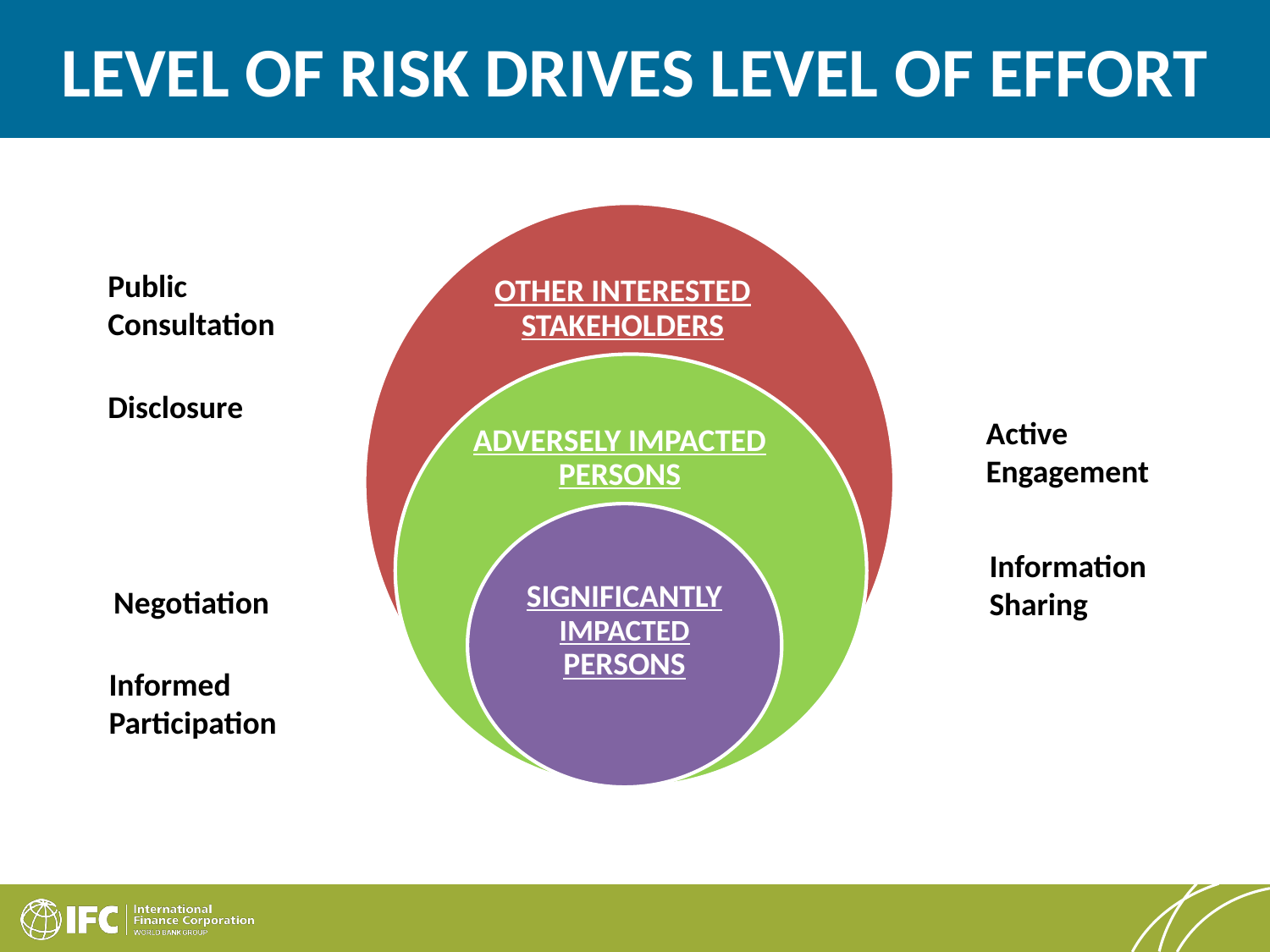

Level Of Risk Drives Level of Effort

OTHER INTERESTED STAKEHOLDERS

Public Consultation

ADVERSELY IMPACTED PERSONS
Disclosure
Active Engagement

SIGNIFICANTLY IMPACTED PERSONS
Information Sharing
Negotiation
Informed Participation